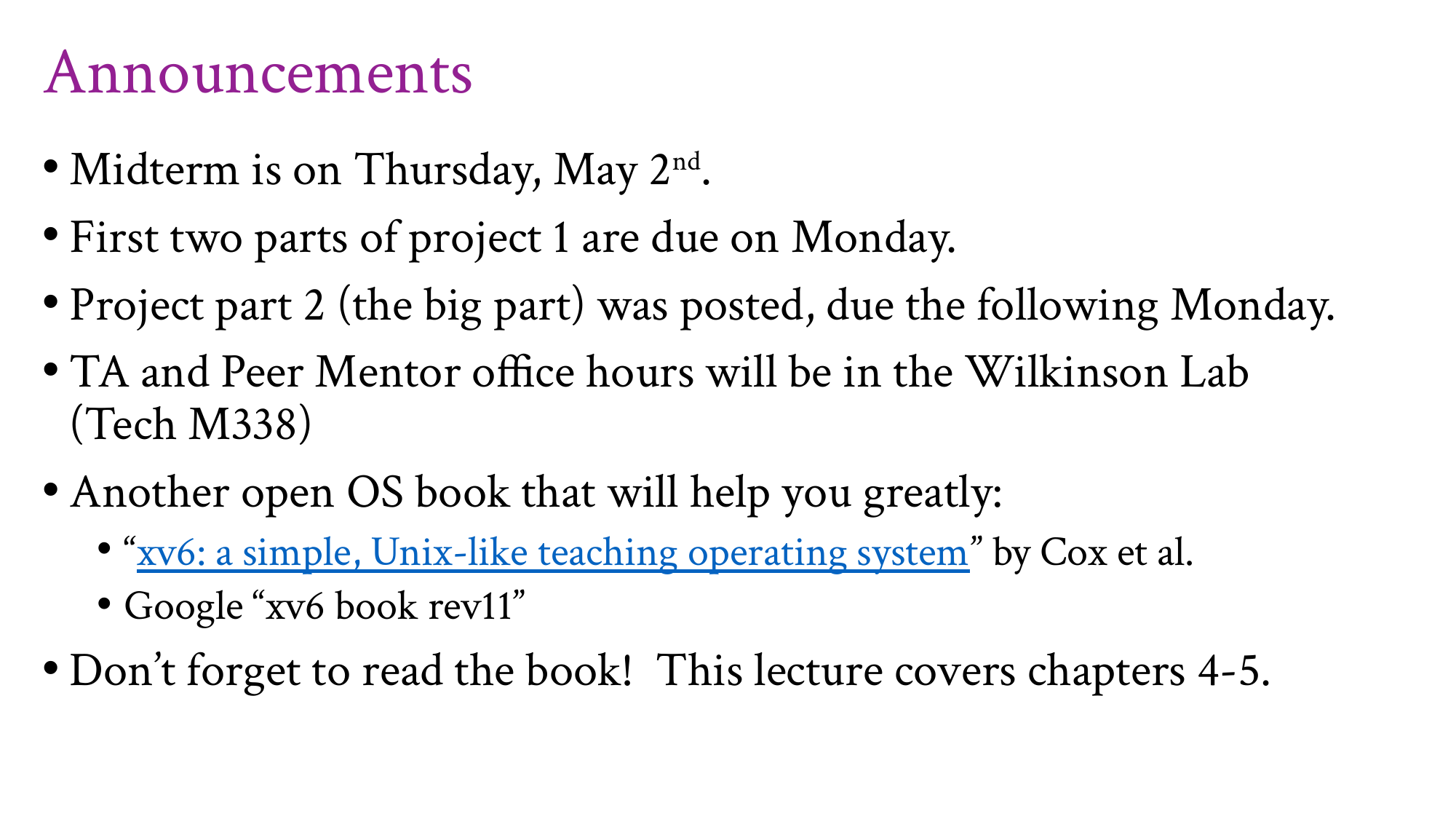

# Announcements
Midterm is on Thursday, May 2nd.
First two parts of project 1 are due on Monday.
Project part 2 (the big part) was posted, due the following Monday.
TA and Peer Mentor office hours will be in the Wilkinson Lab
(Tech M338)
Another open OS book that will help you greatly:
“xv6: a simple, Unix-like teaching operating system” by Cox et al.
Google “xv6 book rev11”
Don’t forget to read the book!  This lecture covers chapters 4-5.